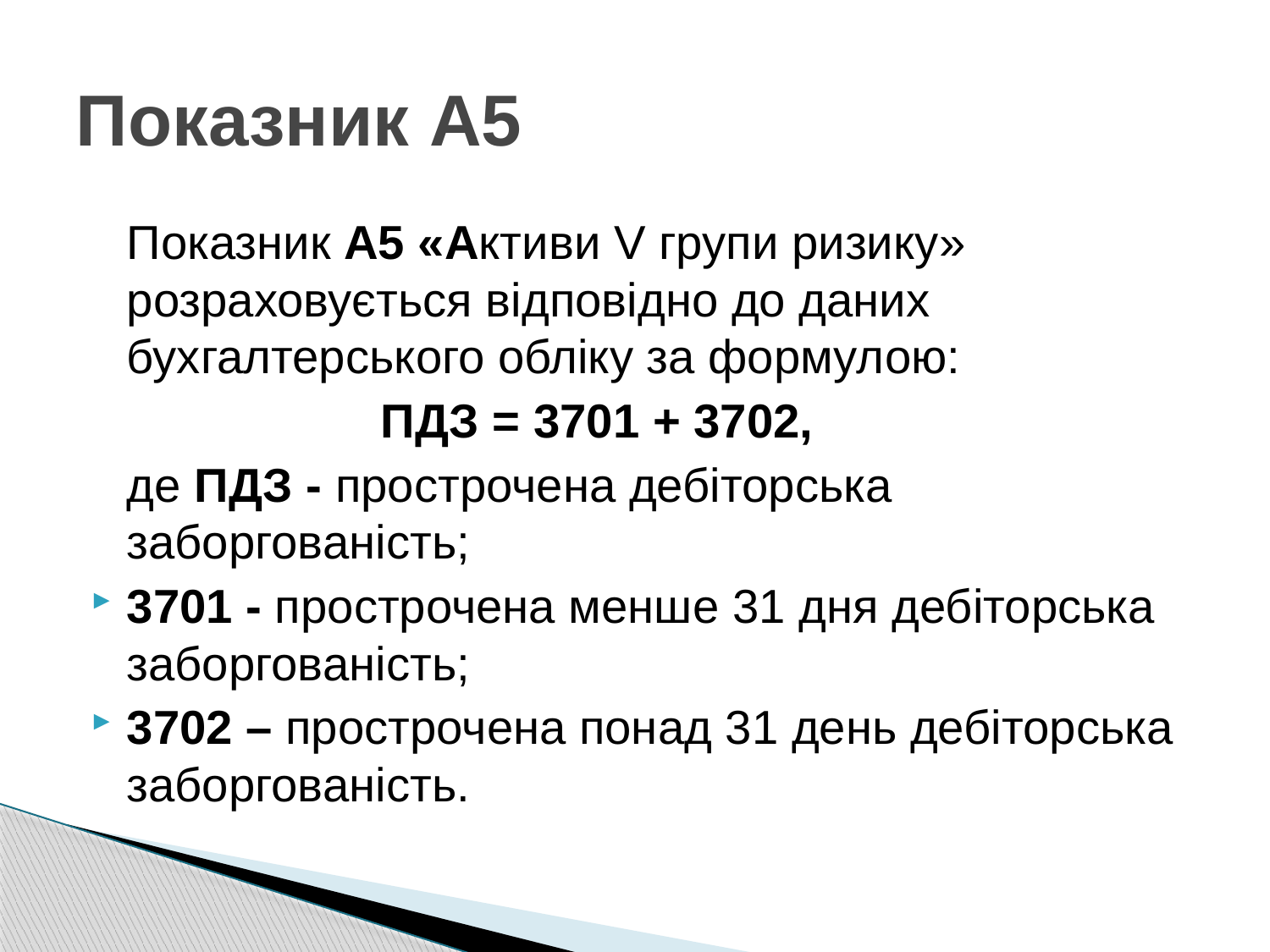

# Показник А5
	Показник А5 «Активи V групи ризику» розраховується відповідно до даних бухгалтерського обліку за формулою:
 			ПДЗ = 3701 + 3702,
	де ПДЗ - прострочена дебіторська заборгованість;
3701 - прострочена менше 31 дня дебіторська заборгованість;
3702 – прострочена понад 31 день дебіторська заборгованість.